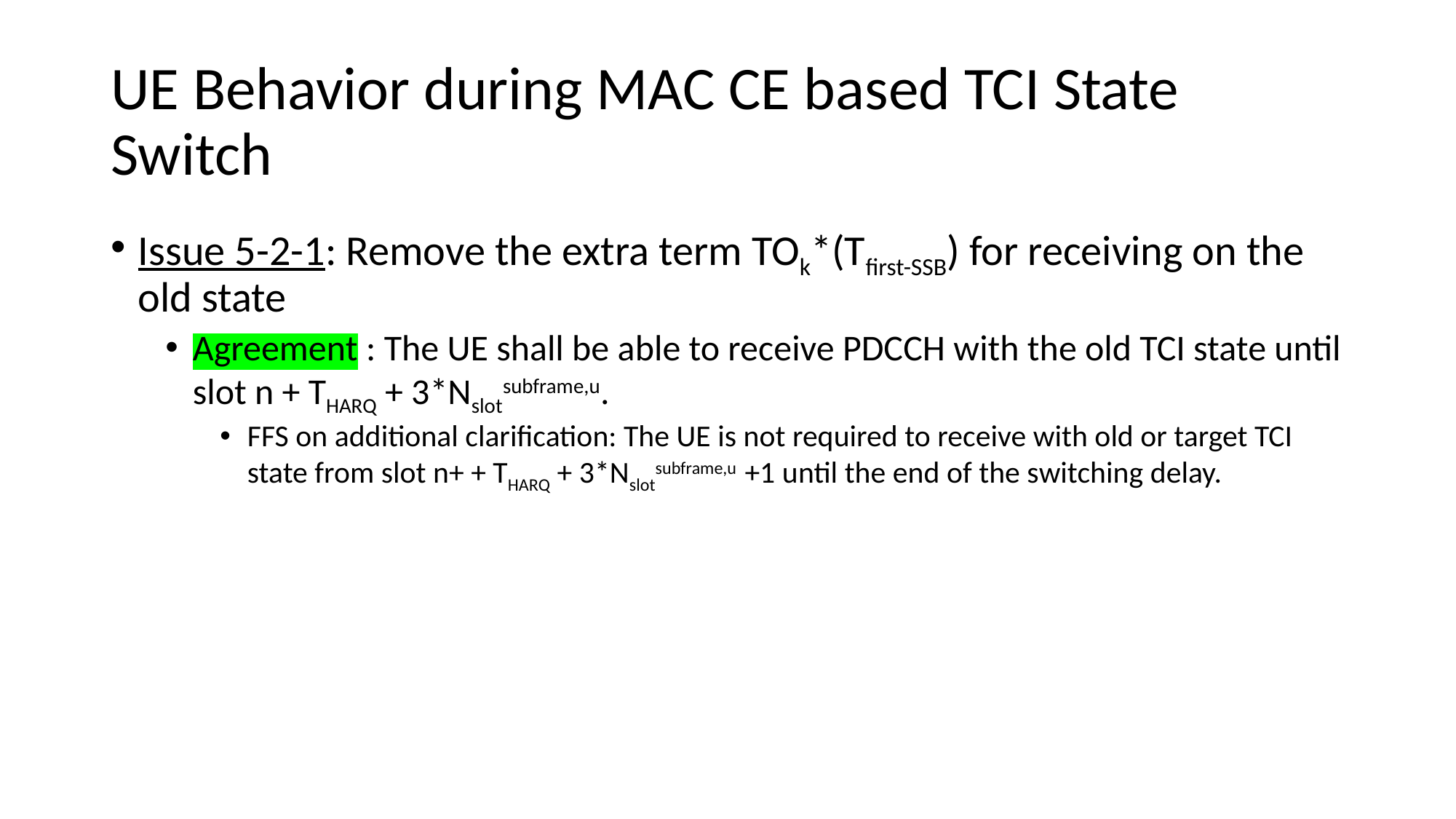

# UE Behavior during MAC CE based TCI State Switch
Issue 5-2-1: Remove the extra term TOk*(Tfirst-SSB) for receiving on the old state
Agreement : The UE shall be able to receive PDCCH with the old TCI state until slot n + THARQ + 3*Nslotsubframe,u.
FFS on additional clarification: The UE is not required to receive with old or target TCI state from slot n+ + THARQ + 3*Nslotsubframe,u  +1 until the end of the switching delay.